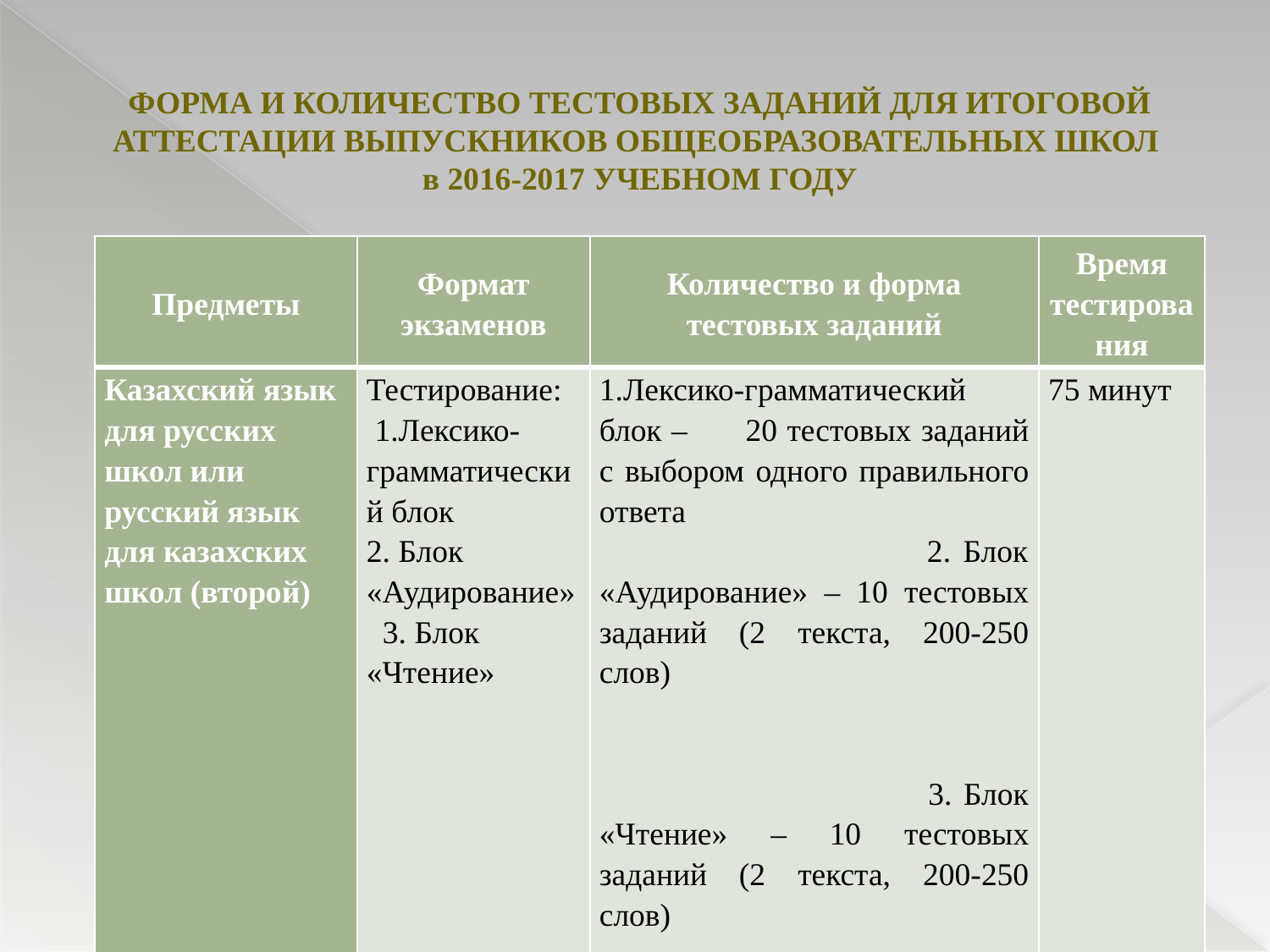

ФОРМА И КОЛИЧЕСТВО ТЕСТОВЫХ ЗАДАНИЙ ДЛЯ ИТОГОВОЙ АТТЕСТАЦИИ ВЫПУСКНИКОВ ОБЩЕОБРАЗОВАТЕЛЬНЫХ ШКОЛ
в 2016-2017 УЧЕБНОМ ГОДУ
| Предметы | Формат экзаменов | Количество и форма тестовых заданий | Время тестирования |
| --- | --- | --- | --- |
| Казахский язык для русских школ или русский язык для казахских школ (второй) | Тестирование: 1.Лексико-грамматический блок 2. Блок «Аудирование» 3. Блок «Чтение» | 1.Лексико-грамматический блок – 20 тестовых заданий с выбором одного правильного ответа 2. Блок «Аудирование» – 10 тестовых заданий (2 текста, 200-250 слов) 3. Блок «Чтение» – 10 тестовых заданий (2 текста, 200-250 слов) | 75 минут |